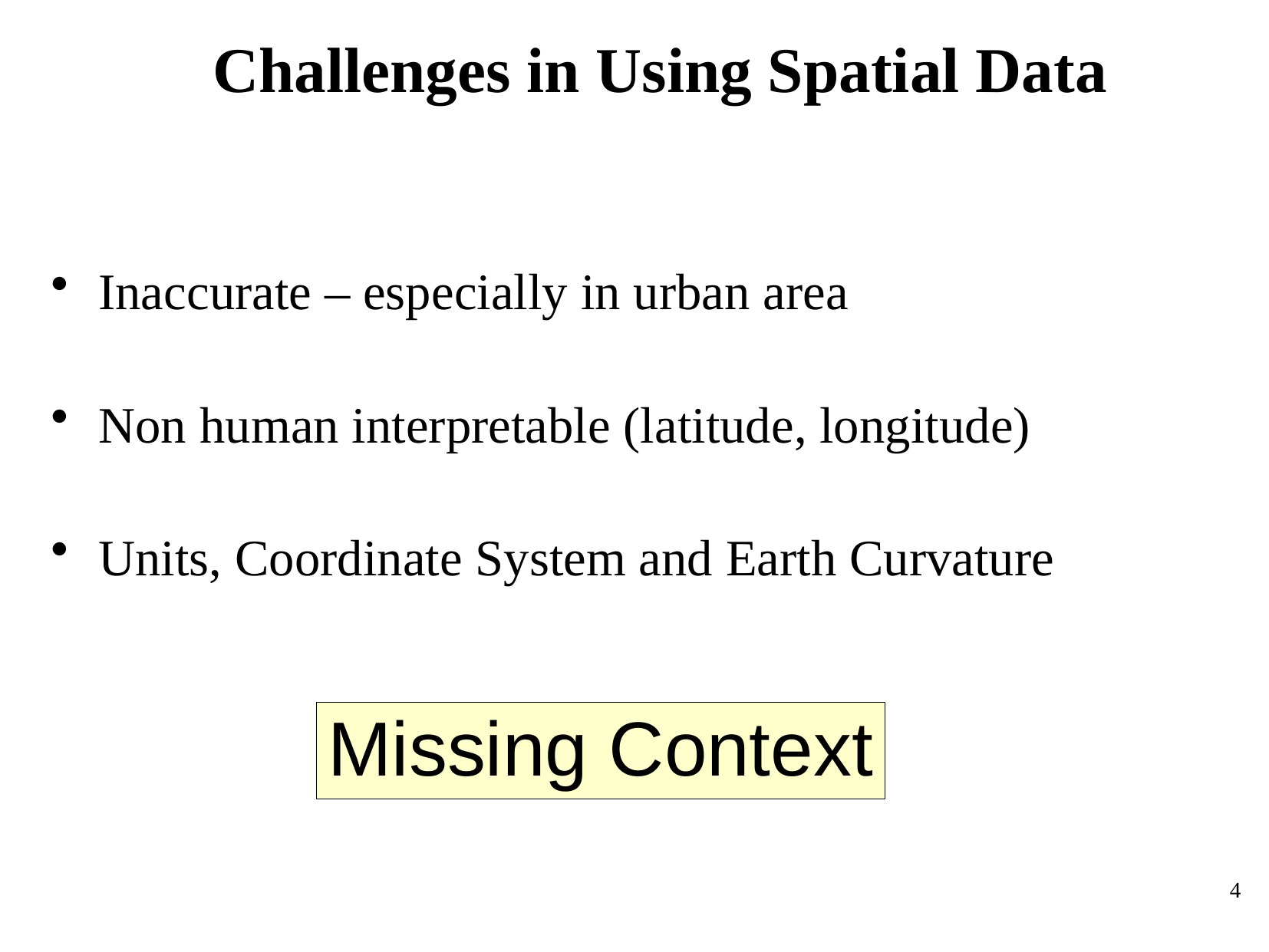

# Challenges in Using Spatial Data
Inaccurate – especially in urban area
Non human interpretable (latitude, longitude)
Units, Coordinate System and Earth Curvature

Missing Context
4